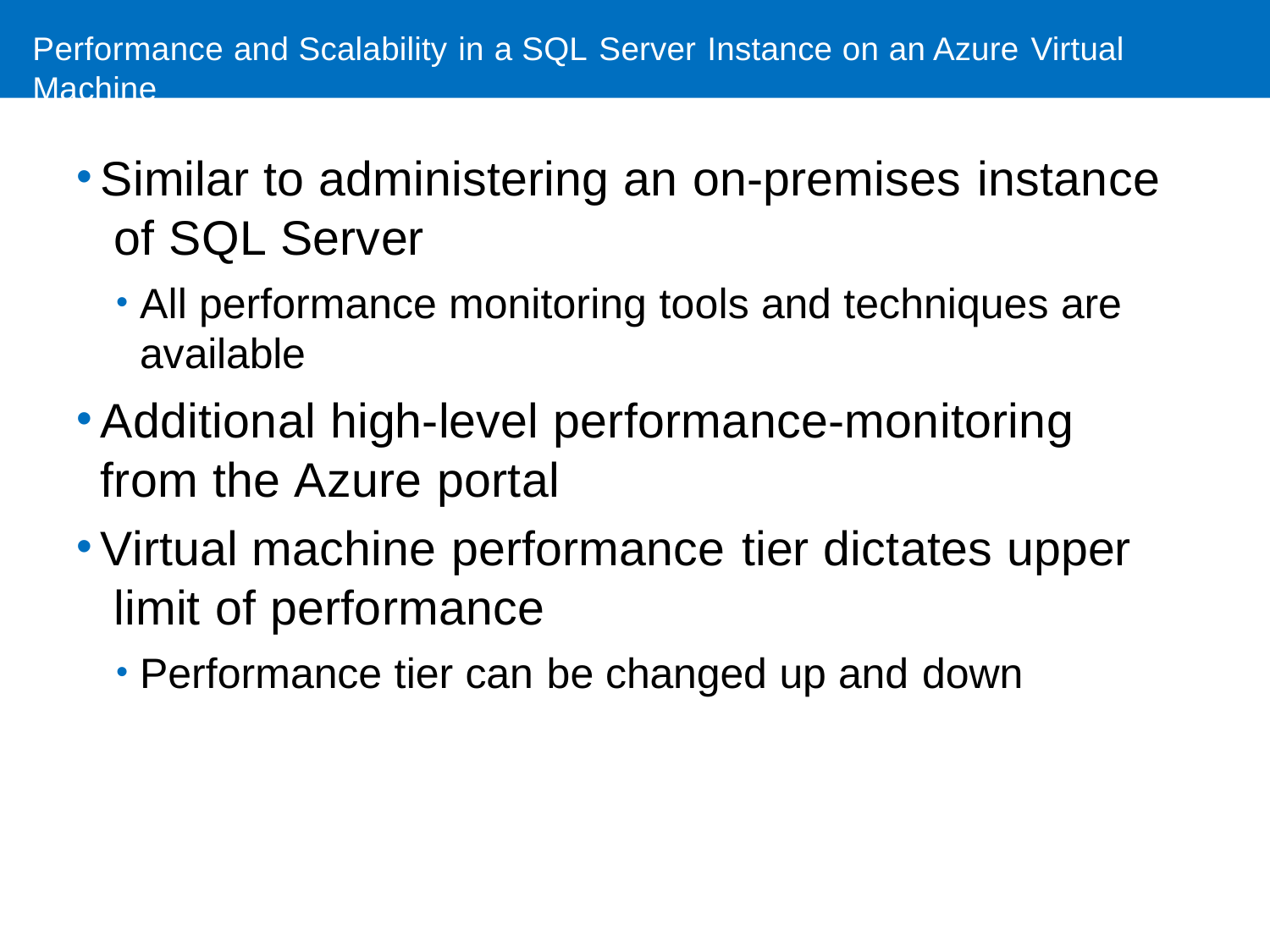

Performance and Scalability in a SQL Server Instance on an Azure Virtual Machine
Similar to administering an on-premises instance  of SQL Server
All performance monitoring tools and techniques are
available
Additional high-level performance-monitoring  from the Azure portal
Virtual machine performance tier dictates upper  limit of performance
Performance tier can be changed up and down